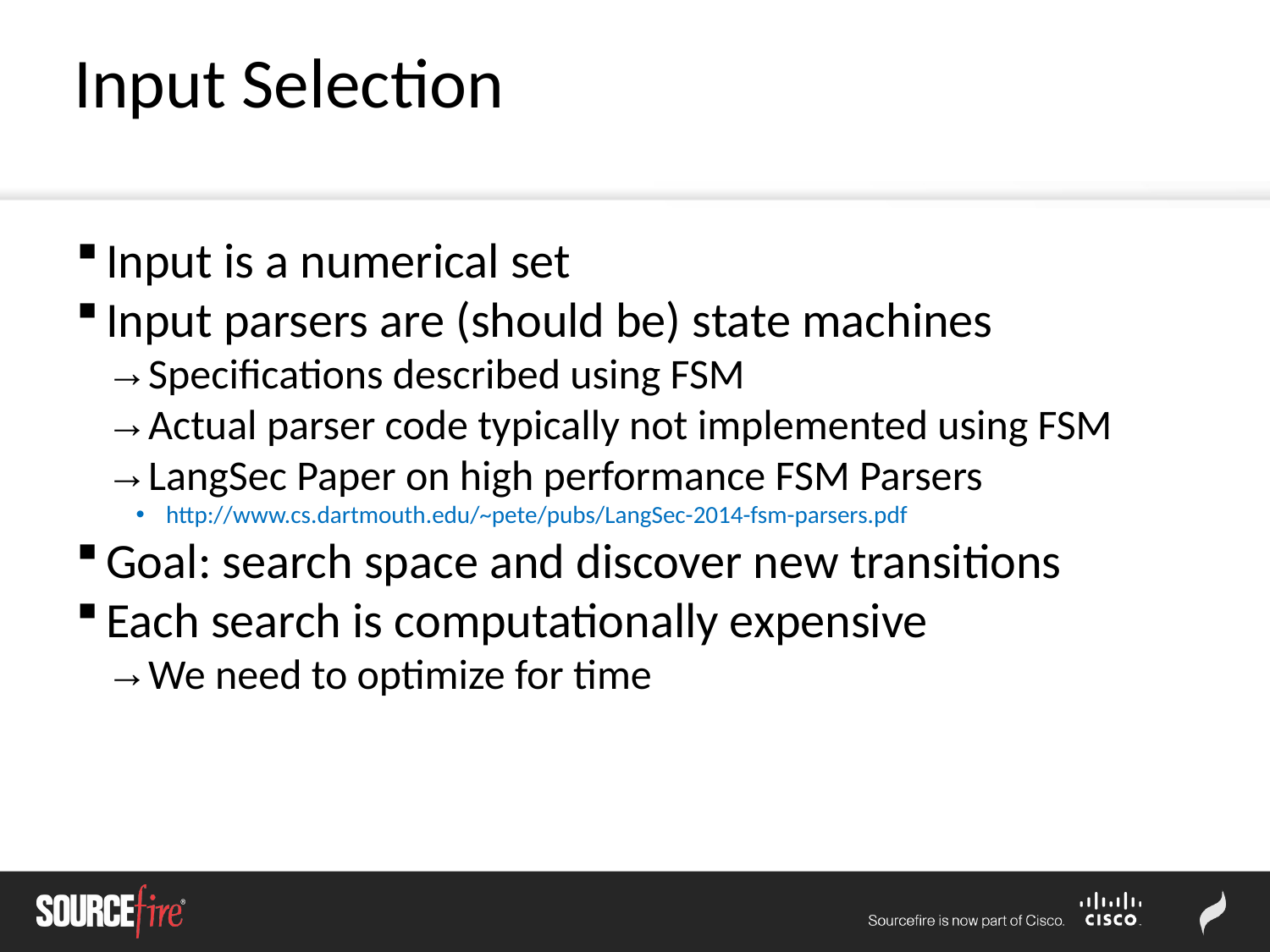

Input Selection
Input is a numerical set
Input parsers are (should be) state machines
Specifications described using FSM
Actual parser code typically not implemented using FSM
LangSec Paper on high performance FSM Parsers
http://www.cs.dartmouth.edu/~pete/pubs/LangSec-2014-fsm-parsers.pdf
Goal: search space and discover new transitions
Each search is computationally expensive
We need to optimize for time